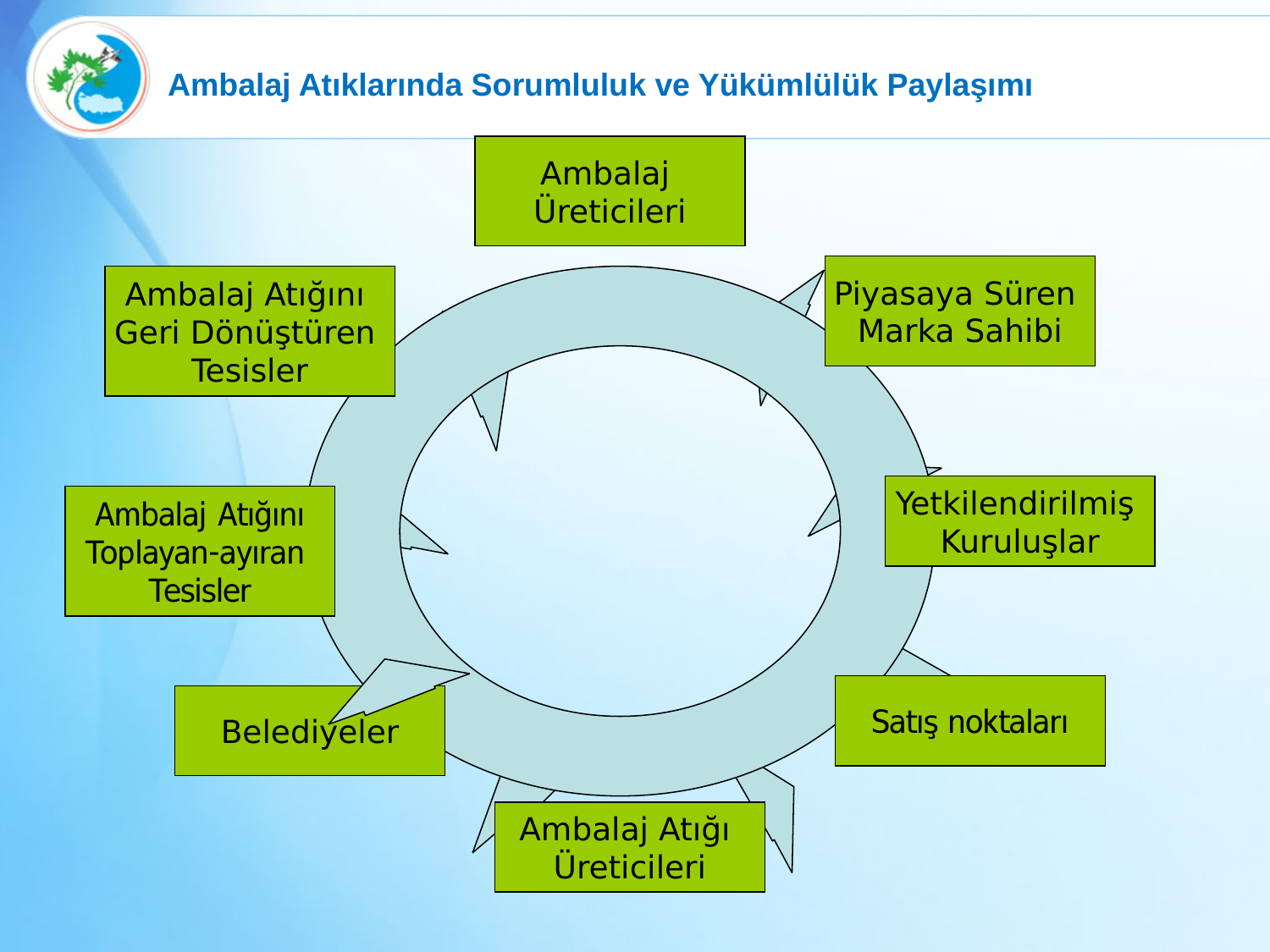

Ambalaj Atıklarında Sorumluluk ve Yükümlülük Paylaşımı

Ambalaj
Üreticileri

Piyasaya Süren
Marka Sahibi

Ambalaj Atığını
Geri Dönüştüren
Tesisler

Yetkilendirilmiş
Kuruluşlar

Ambalaj Atığını
Toplayan-ayıran
Tesisler

Satış noktaları
Belediyeler
Ambalaj Atığı
Üreticileri